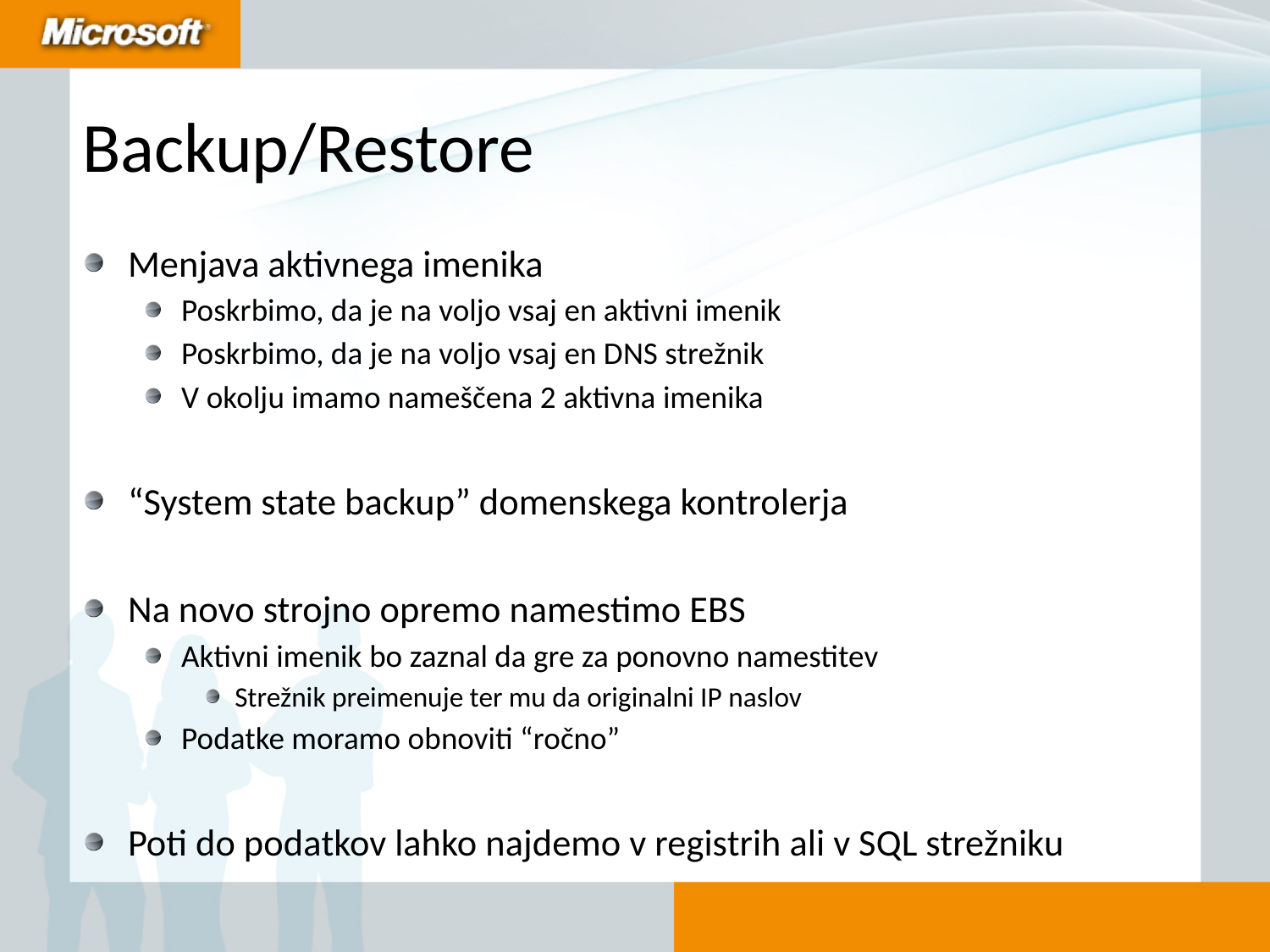

# Backup/Restore
Menjava aktivnega imenika
Poskrbimo, da je na voljo vsaj en aktivni imenik
Poskrbimo, da je na voljo vsaj en DNS strežnik
V okolju imamo nameščena 2 aktivna imenika

“System state backup” domenskega kontrolerja

Na novo strojno opremo namestimo EBS
Aktivni imenik bo zaznal da gre za ponovno namestitev
Strežnik preimenuje ter mu da originalni IP naslov
Podatke moramo obnoviti “ročno”

Poti do podatkov lahko najdemo v registrih ali v SQL strežniku